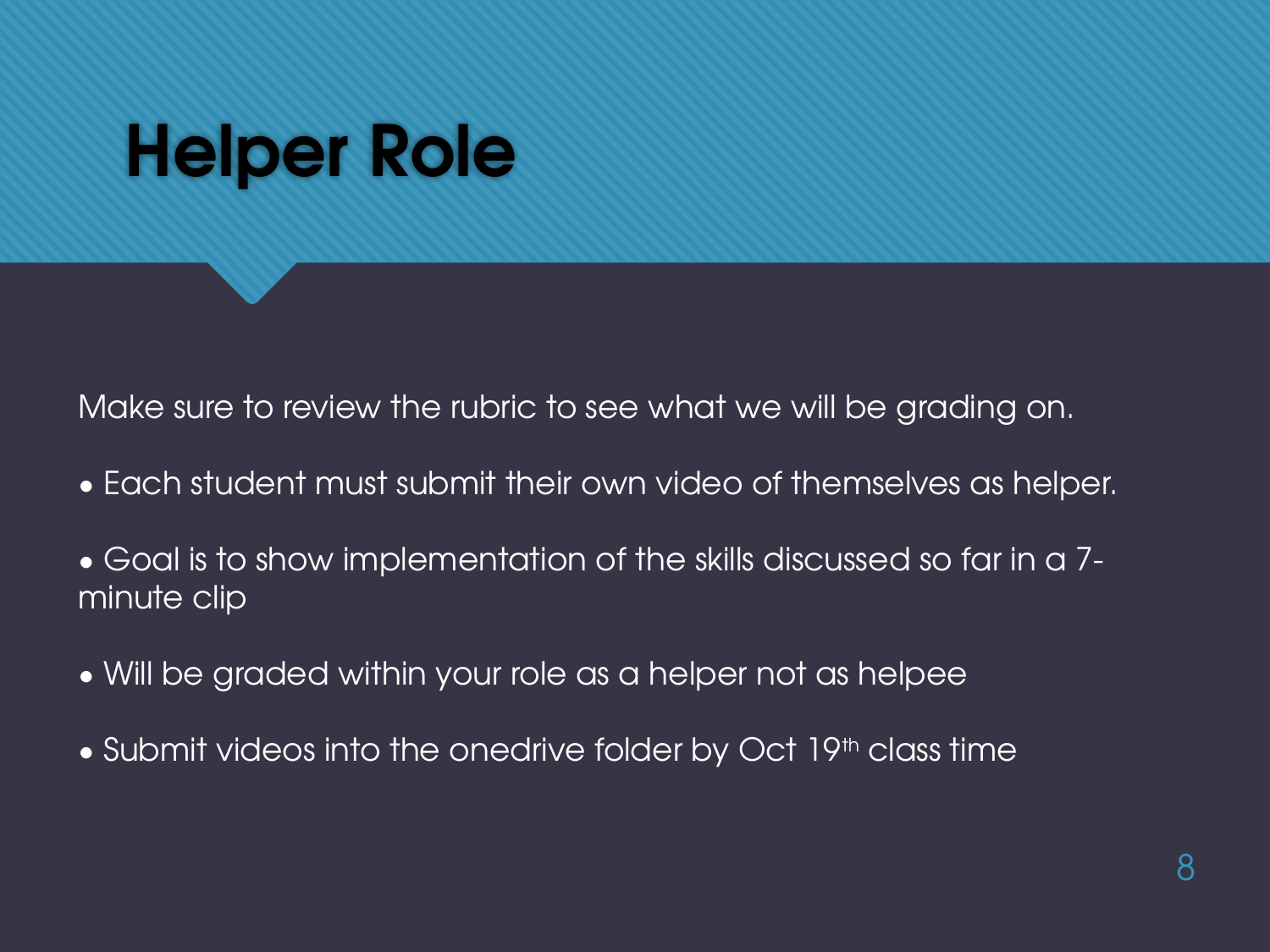

# Helper Role
Make sure to review the rubric to see what we will be grading on.

• Each student must submit their own video of themselves as helper.

• Goal is to show implementation of the skills discussed so far in a 7-minute clip

• Will be graded within your role as a helper not as helpee

• Submit videos into the onedrive folder by Oct 19th class time
8